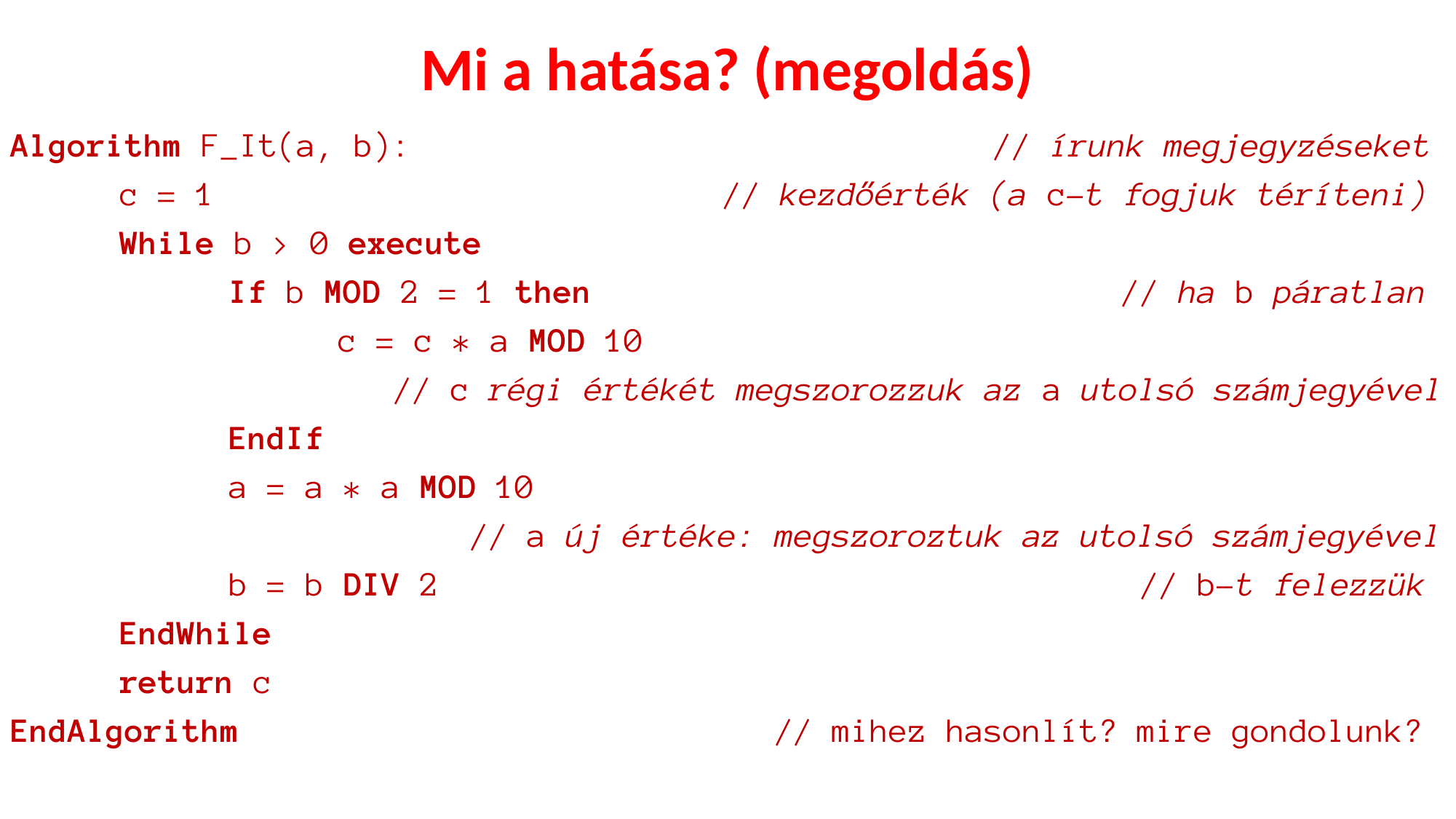

# Mi a hatása? (megoldás)
Algorithm F_It(a, b):						// írunk megjegyzéseket
	c = 1					   // kezdőérték (a c-t fogjuk téríteni)
	While b > 0 execute
		If b MOD 2 = 1 then 					 // ha b páratlan
			c = c * a MOD 10
// c régi értékét megszorozzuk az a utolsó számjegyével
		EndIf
		a = a * a MOD 10
// a új értéke: megszoroztuk az utolsó számjegyével
        	b = b DIV 2							  // b-t felezzük
	EndWhile
	return c
EndAlgorithm					// mihez hasonlít? mire gondolunk?